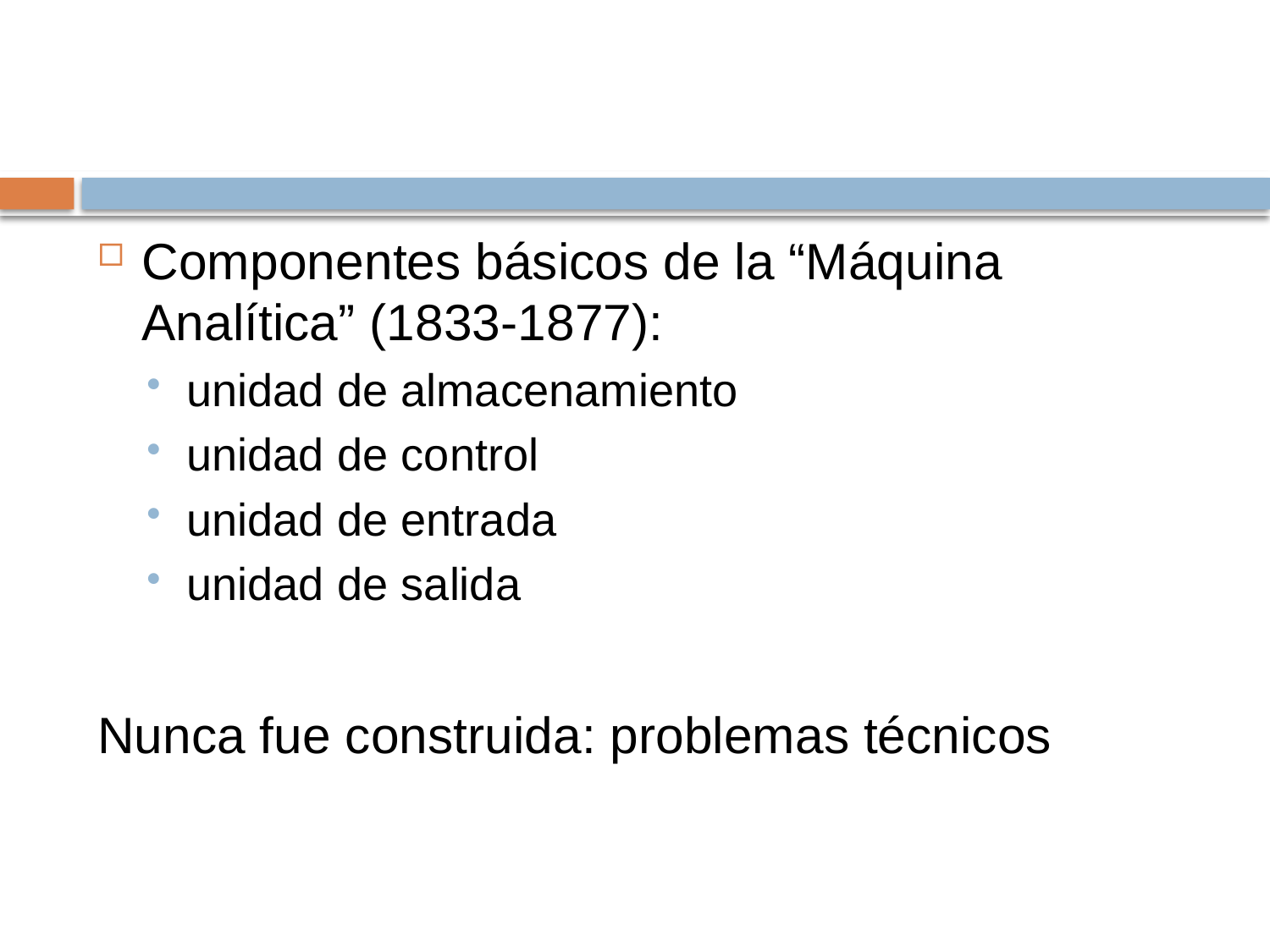

#
Componentes básicos de la “Máquina Analítica” (1833-1877):
unidad de almacenamiento
unidad de control
unidad de entrada
unidad de salida

Nunca fue construida: problemas técnicos